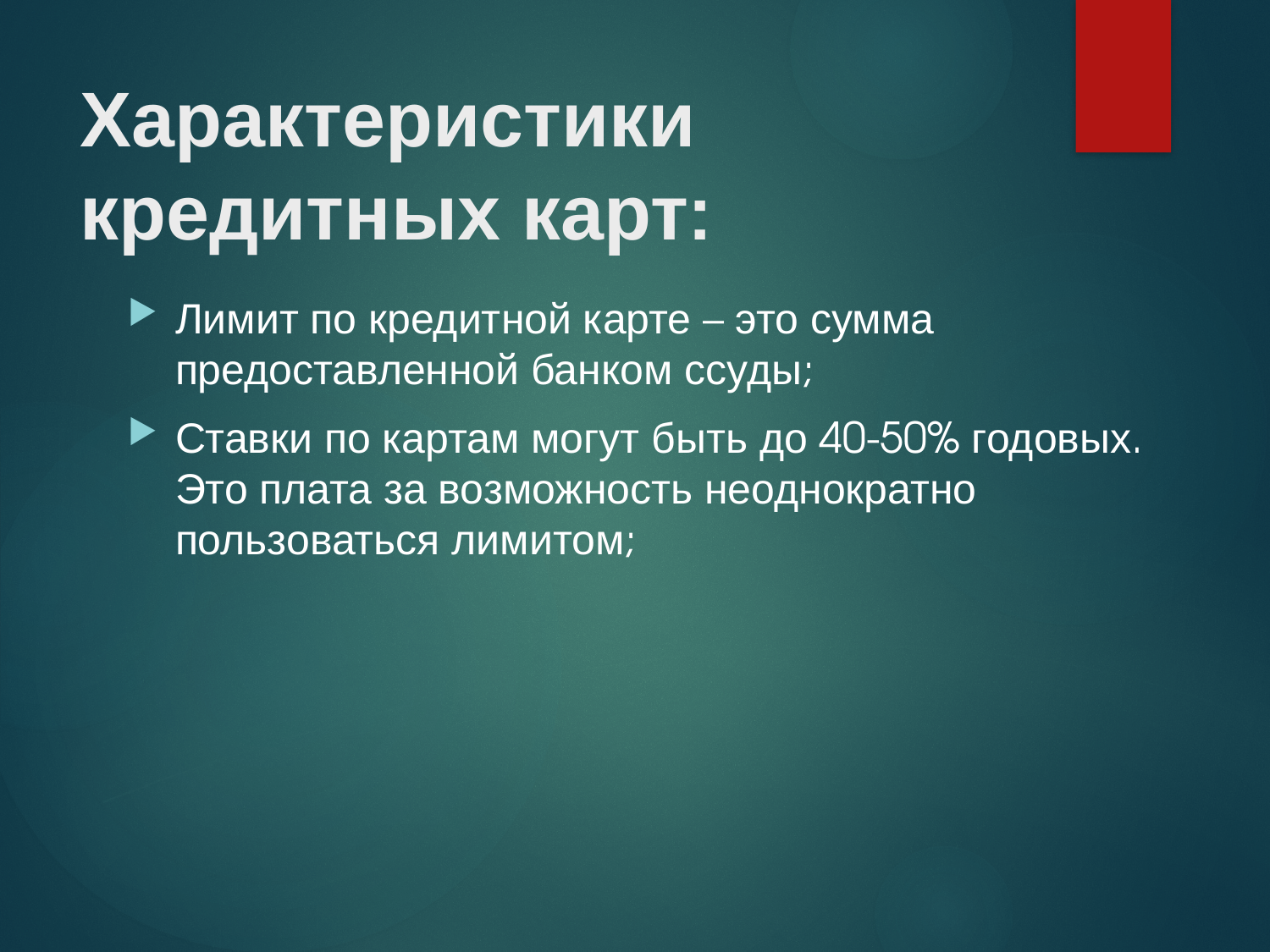

# Характеристики кредитных карт:
Лимит по кредитной карте – это сумма предоставленной банком ссуды;
Ставки по картам могут быть до 40-50% годовых. Это плата за возможность неоднократно пользоваться лимитом;